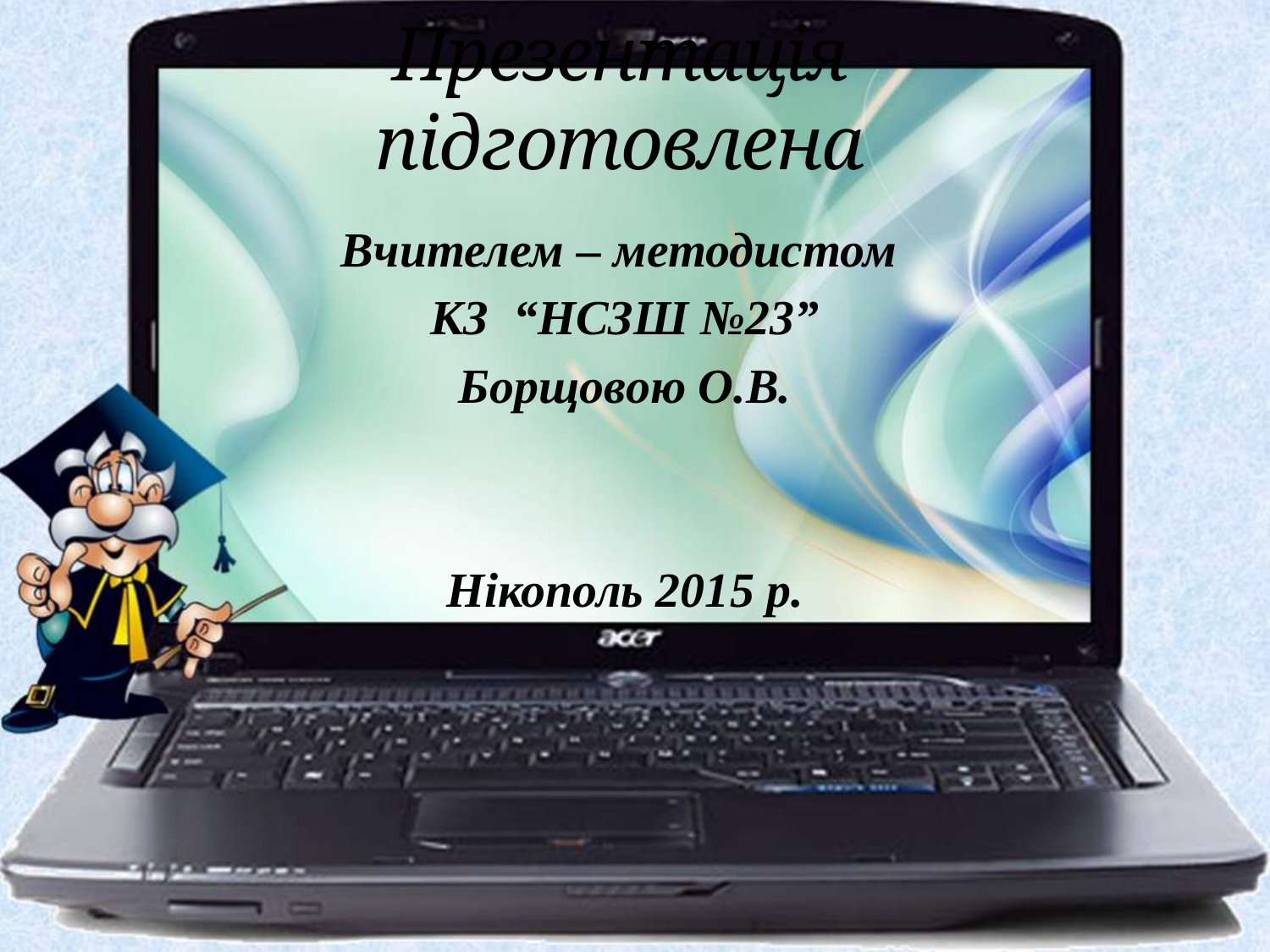

# Презентація підготовлена
Вчителем – методистом
КЗ  “НСЗШ №23”
Борщовою О.В.

Нікополь 2015 р.